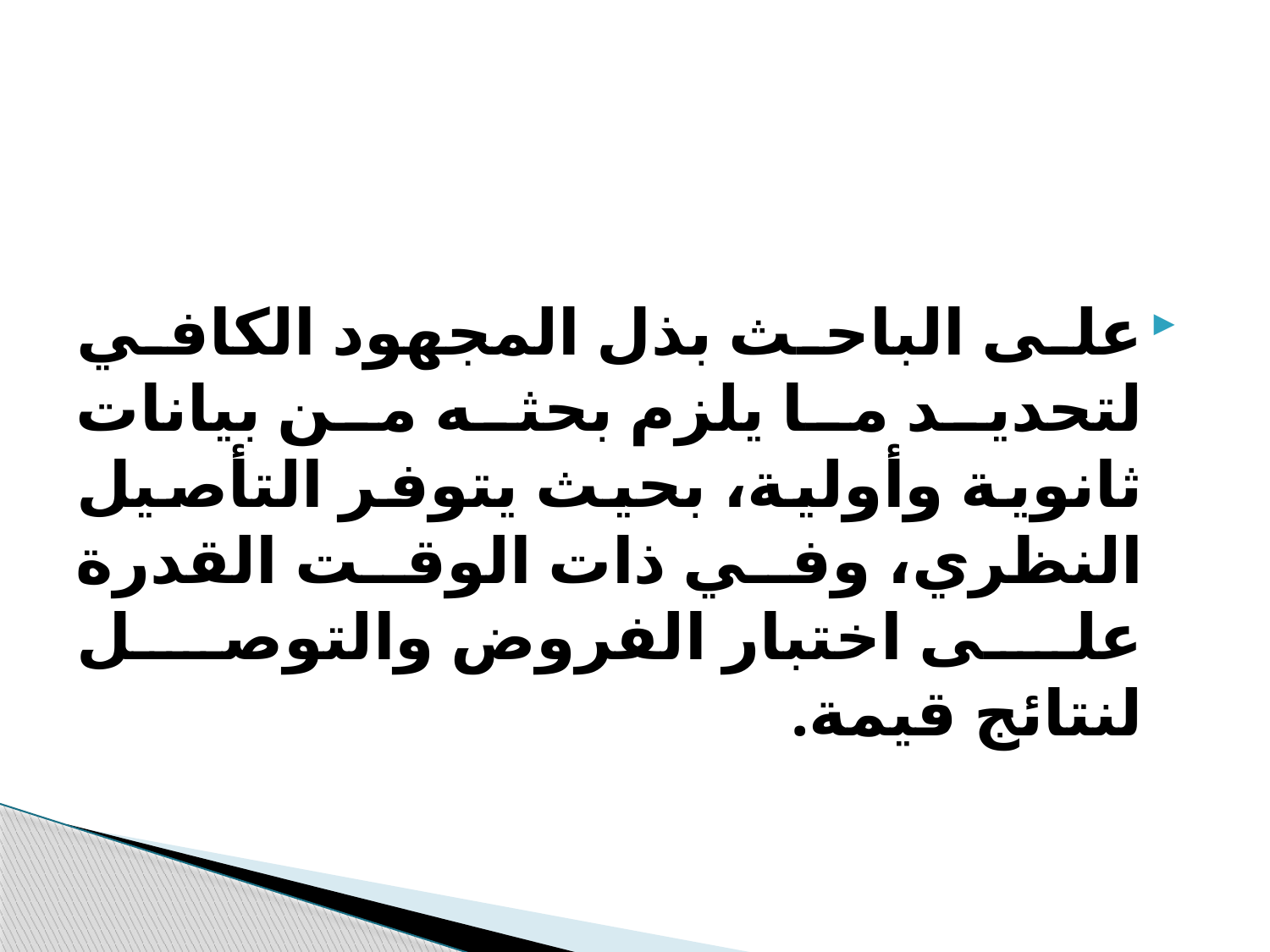

#
على الباحث بذل المجهود الكافي لتحديد ما يلزم بحثه من بيانات ثانوية وأولية، بحيث يتوفر التأصيل النظري، وفي ذات الوقت القدرة على اختبار الفروض والتوصل لنتائج قيمة.